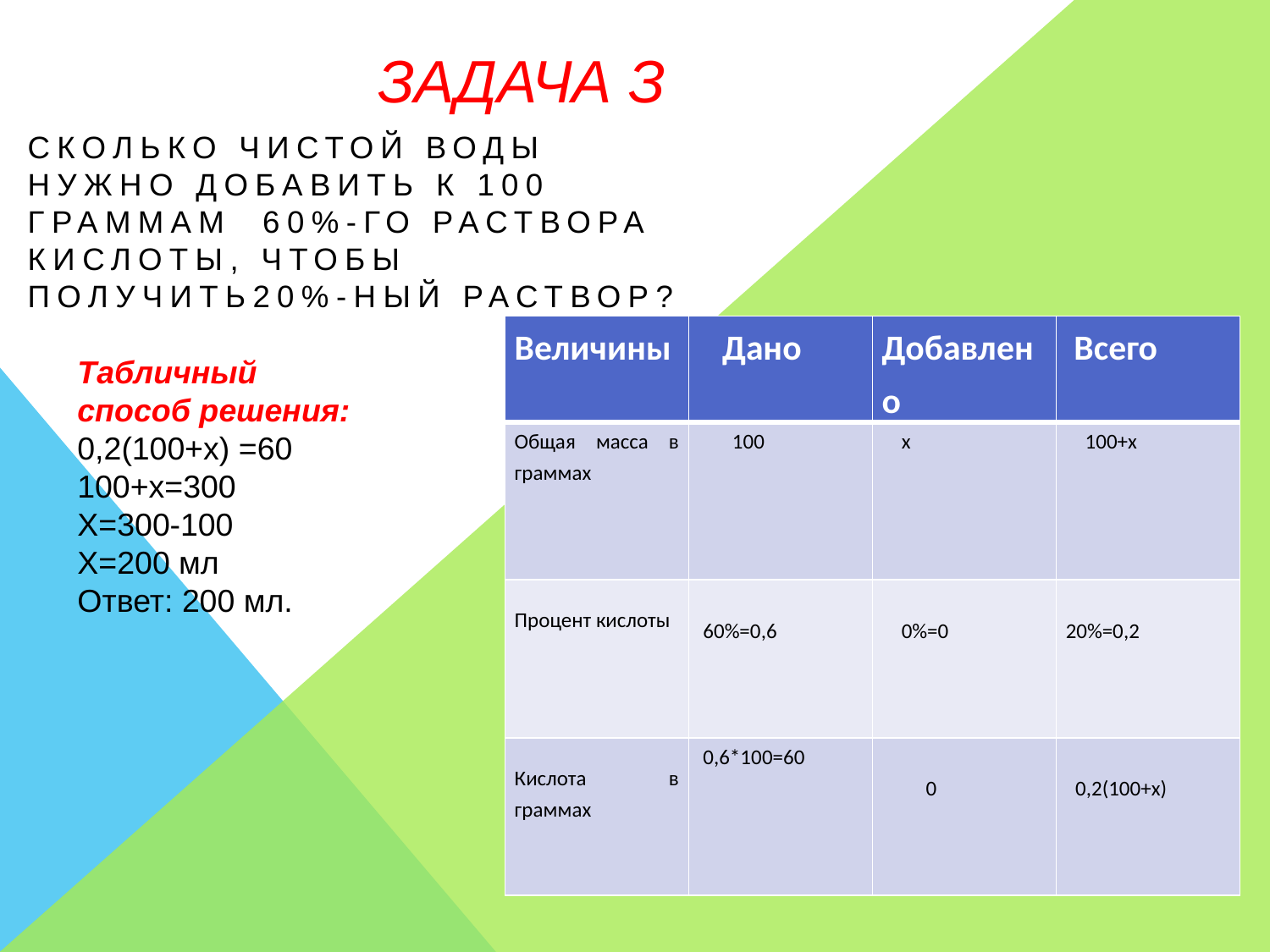

# Задача З
Сколько чистой воды нужно добавить к 100 граммам  60%-го раствора кислоты, чтобы получить20%-ный раствор?
| Величины | Дано | Добавлено | Всего |
| --- | --- | --- | --- |
| Общая масса в граммах | 100 | х | 100+х |
| Процент кислоты | 60%=0,6 | 0%=0 | 20%=0,2 |
| Кислота в граммах | 0,6\*100=60 | 0 | 0,2(100+х) |
Табличный способ решения:
0,2(100+х) =60
100+х=300
Х=300-100
Х=200 мл
Ответ: 200 мл.